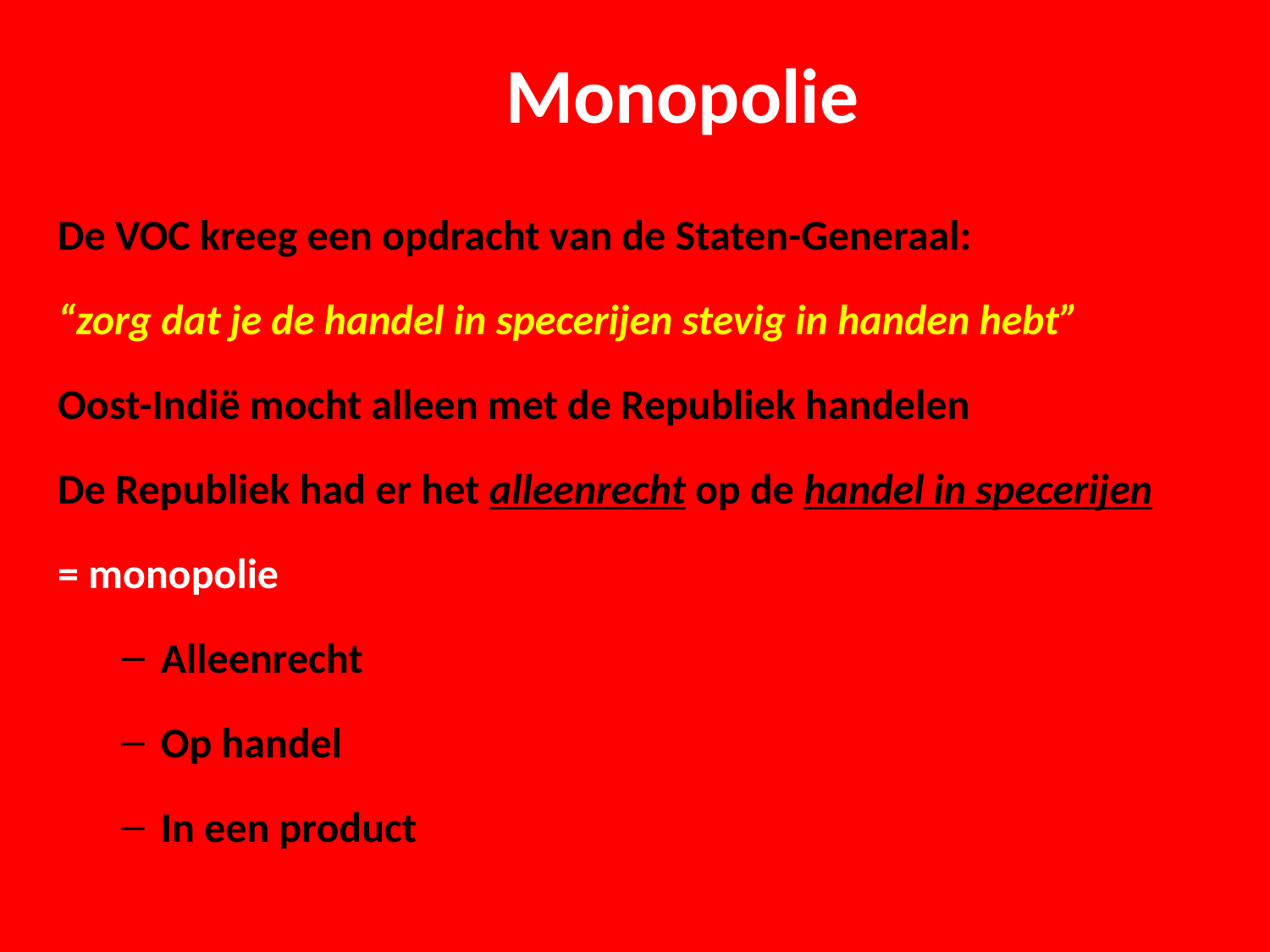

# Monopolie
De VOC kreeg een opdracht van de Staten-Generaal:
“zorg dat je de handel in specerijen stevig in handen hebt”
Oost-Indië mocht alleen met de Republiek handelen
De Republiek had er het alleenrecht op de handel in specerijen
= monopolie
Alleenrecht
Op handel
In een product